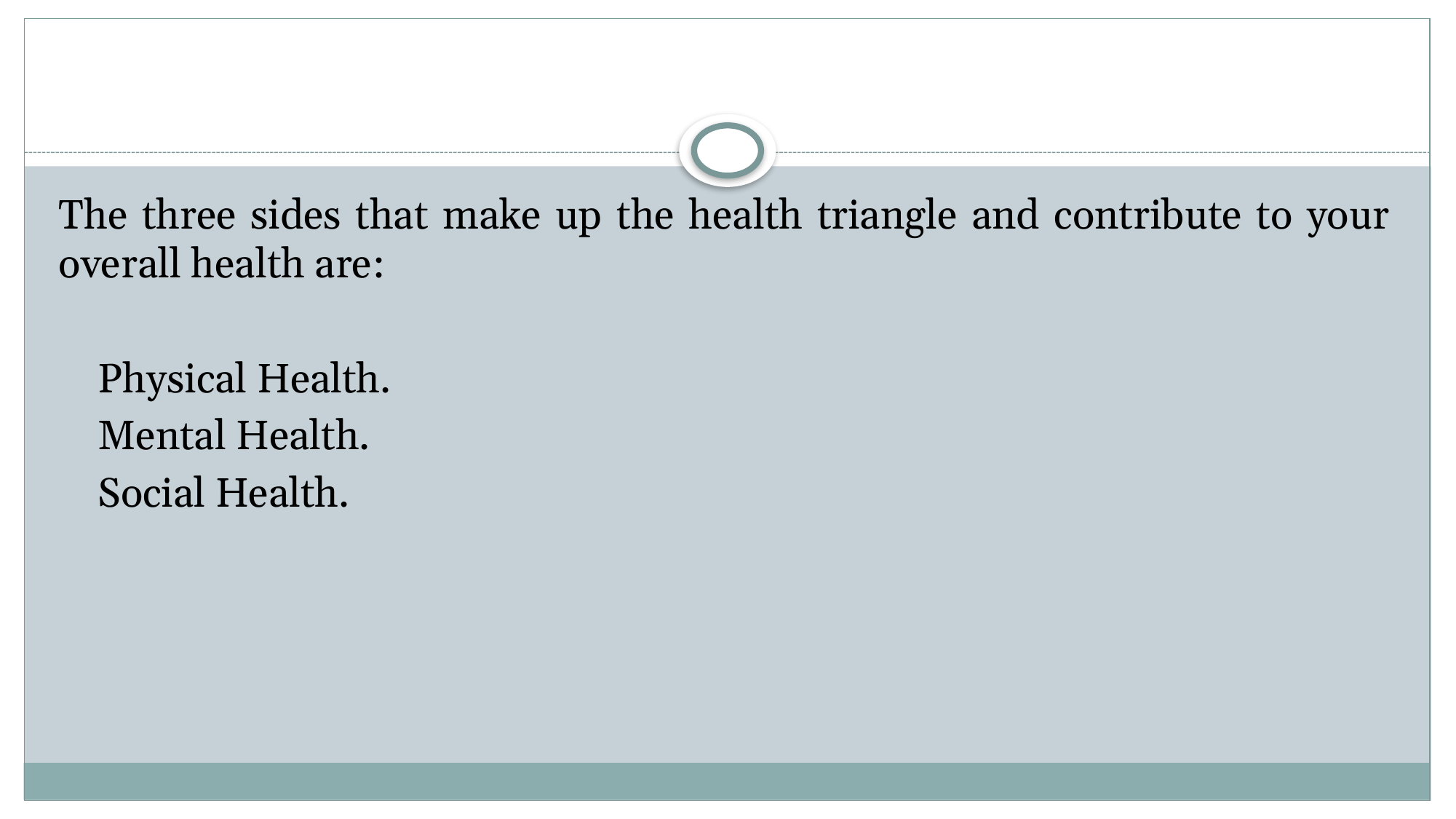

The three sides that make up the health triangle and contribute to your overall health are:

    Physical Health.
    Mental Health.
    Social Health.